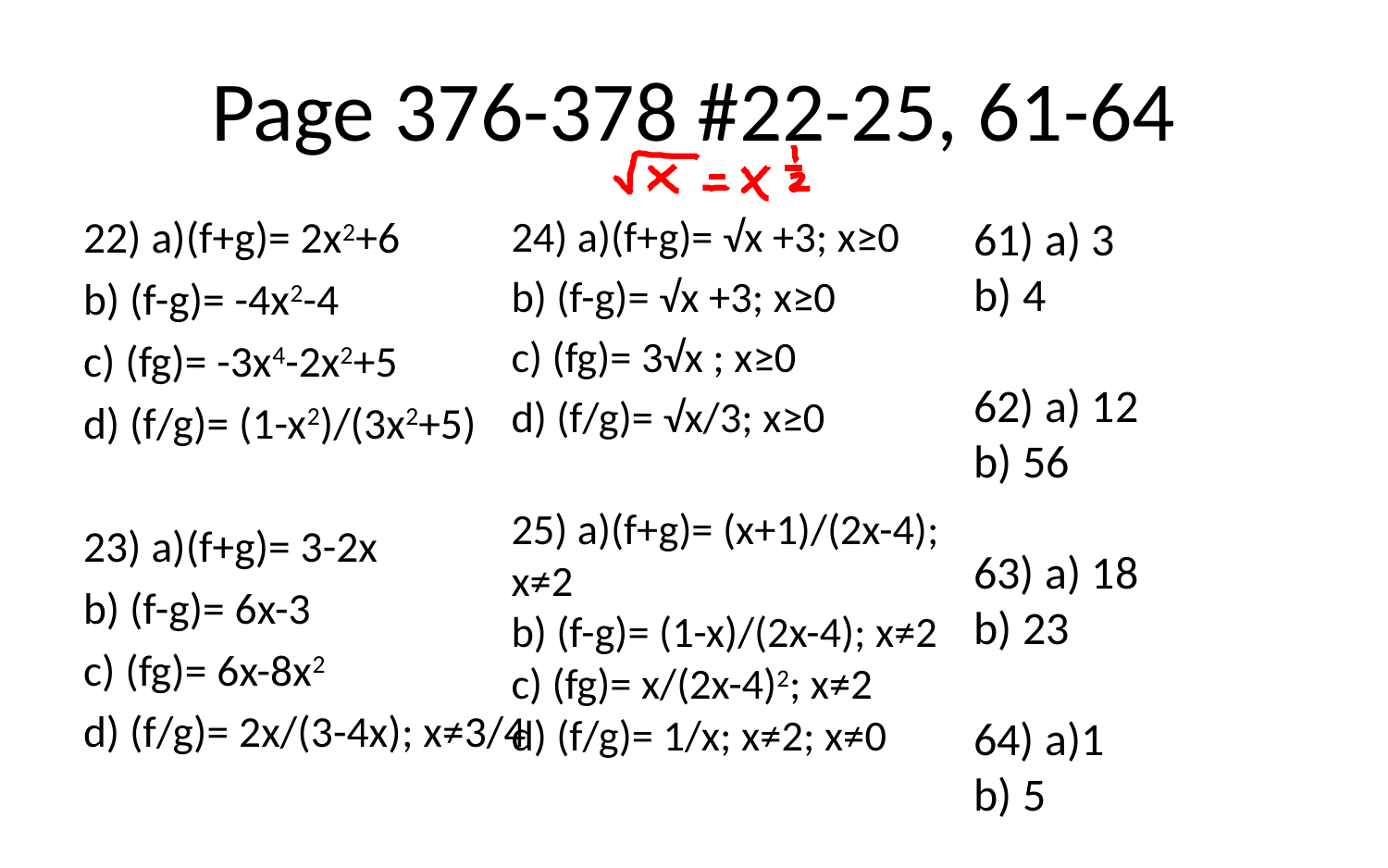

# Page 376-378 #22-25, 61-64

22) a)(f+g)= 2x2+6
b) (f-g)= -4x2-4
c) (fg)= -3x4-2x2+5
d) (f/g)= (1-x2)/(3x2+5)

23) a)(f+g)= 3-2x
b) (f-g)= 6x-3
c) (fg)= 6x-8x2
d) (f/g)= 2x/(3-4x); x≠3/4

24) a)(f+g)= √x +3; x≥0
b) (f-g)= √x +3; x≥0
c) (fg)= 3√x ; x≥0
d) (f/g)= √x/3; x≥0

25) a)(f+g)= (x+1)/(2x-4); x≠2
b) (f-g)= (1-x)/(2x-4); x≠2
c) (fg)= x/(2x-4)2; x≠2
d) (f/g)= 1/x; x≠2; x≠0

61) a) 3
b) 4

62) a) 12
b) 56

63) a) 18
b) 23

64) a)1
b) 5